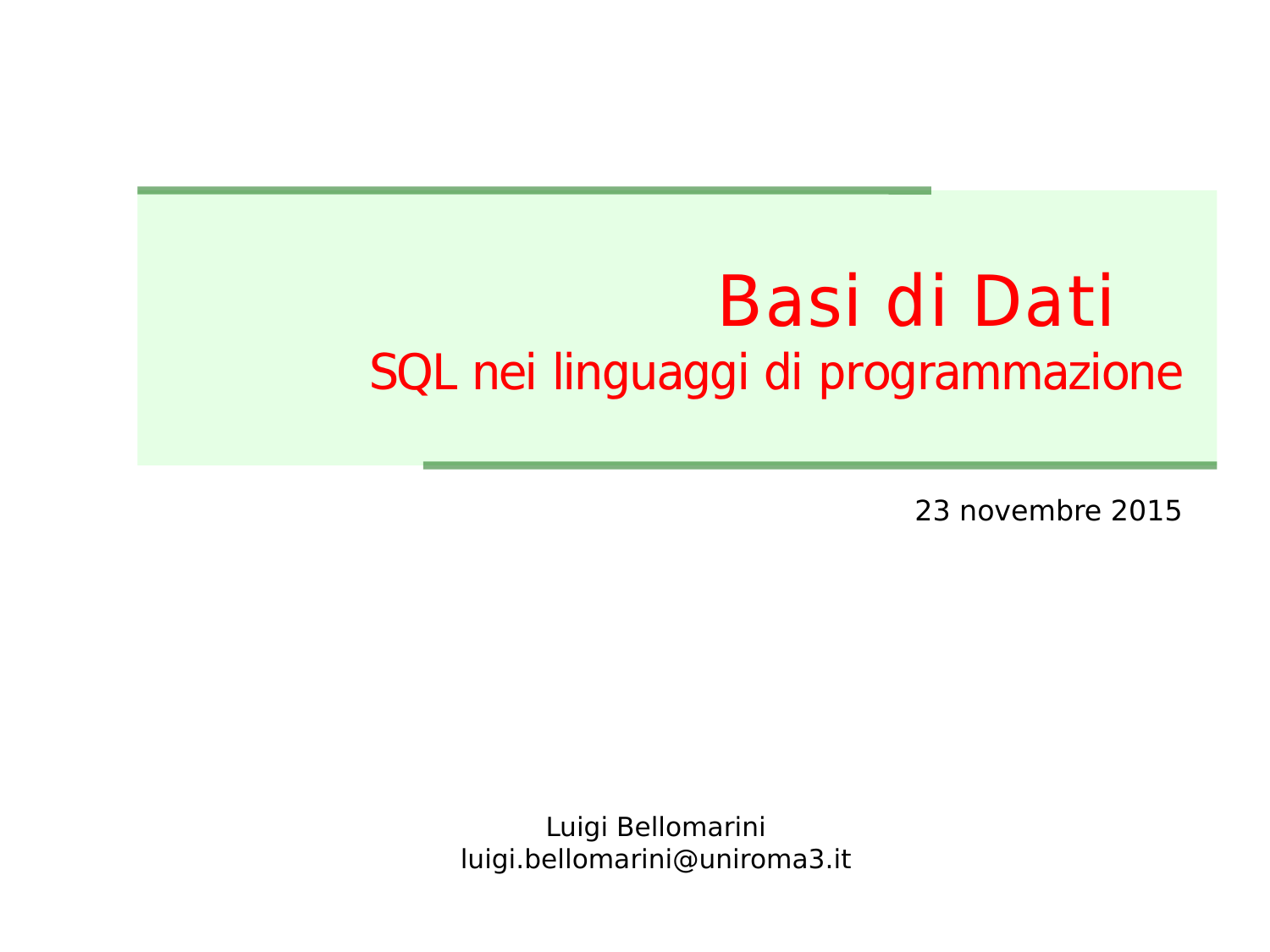

# Basi di Dati SQL nei linguaggi di programmazione
23 novembre 2015

Luigi Bellomarini
luigi.bellomarini@uniroma3.it